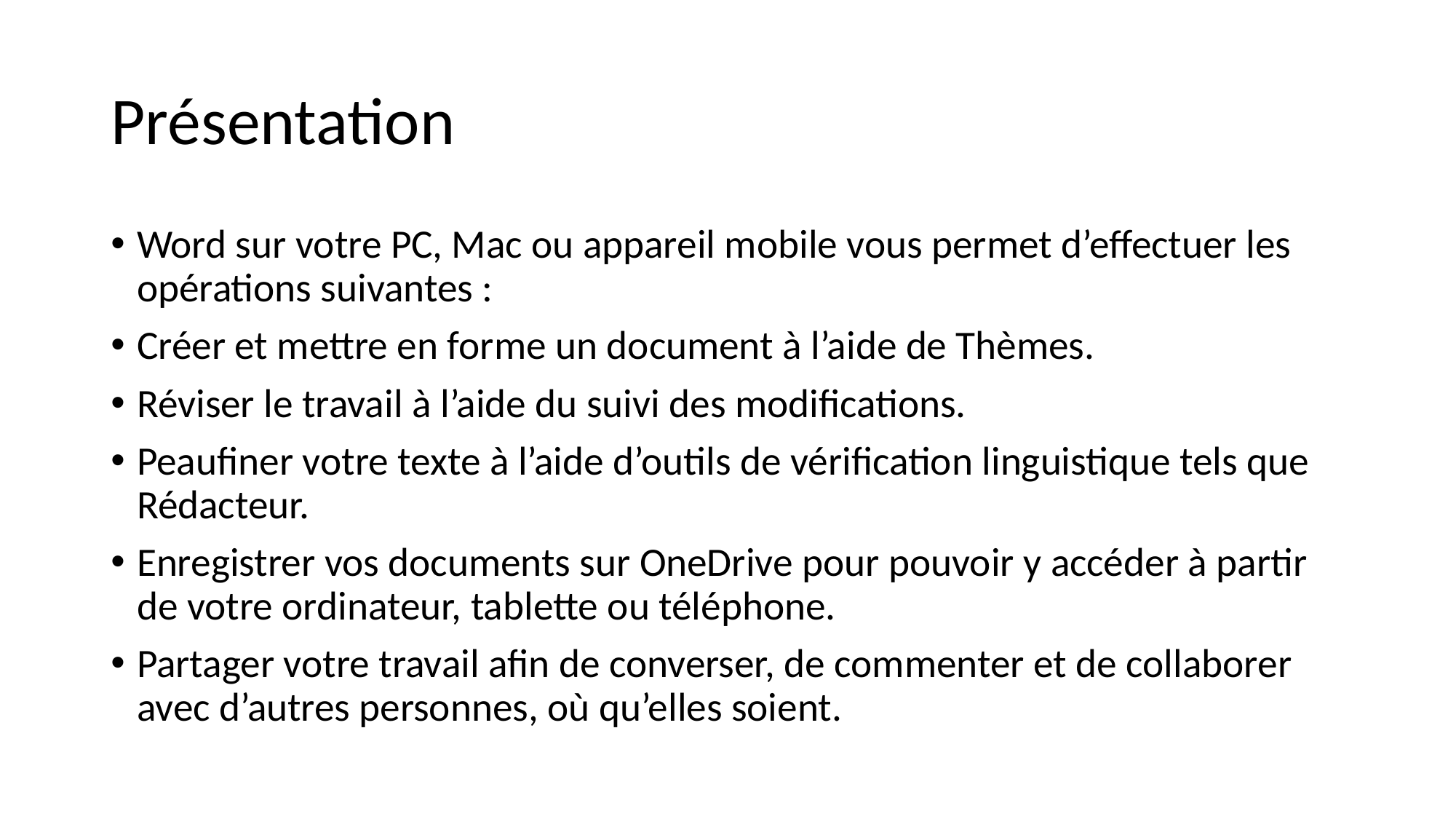

# Présentation
Word sur votre PC, Mac ou appareil mobile vous permet d’effectuer les opérations suivantes :
Créer et mettre en forme un document à l’aide de Thèmes.
Réviser le travail à l’aide du suivi des modifications.
Peaufiner votre texte à l’aide d’outils de vérification linguistique tels que Rédacteur.
Enregistrer vos documents sur OneDrive pour pouvoir y accéder à partir de votre ordinateur, tablette ou téléphone.
Partager votre travail afin de converser, de commenter et de collaborer avec d’autres personnes, où qu’elles soient.